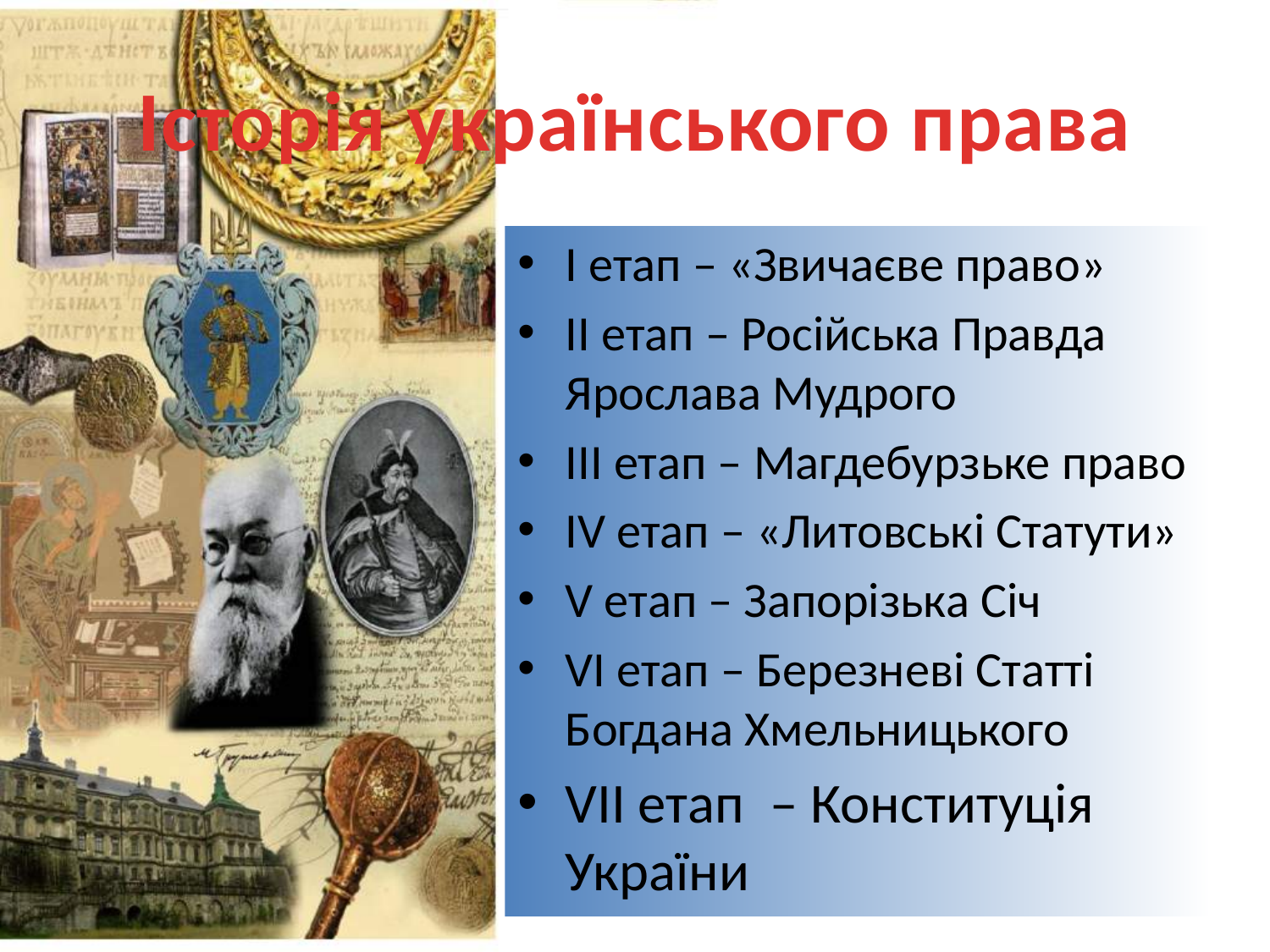

# Історія українського права
І етап – «Звичаєве право»
ІІ етап – Російська Правда Ярослава Мудрого
ІІІ етап – Магдебурзьке право
ІV етап – «Литовські Статути»
V етап – Запорізька Січ
VІ етап – Березневі Статті Богдана Хмельницького
VІІ етап  – Конституція України